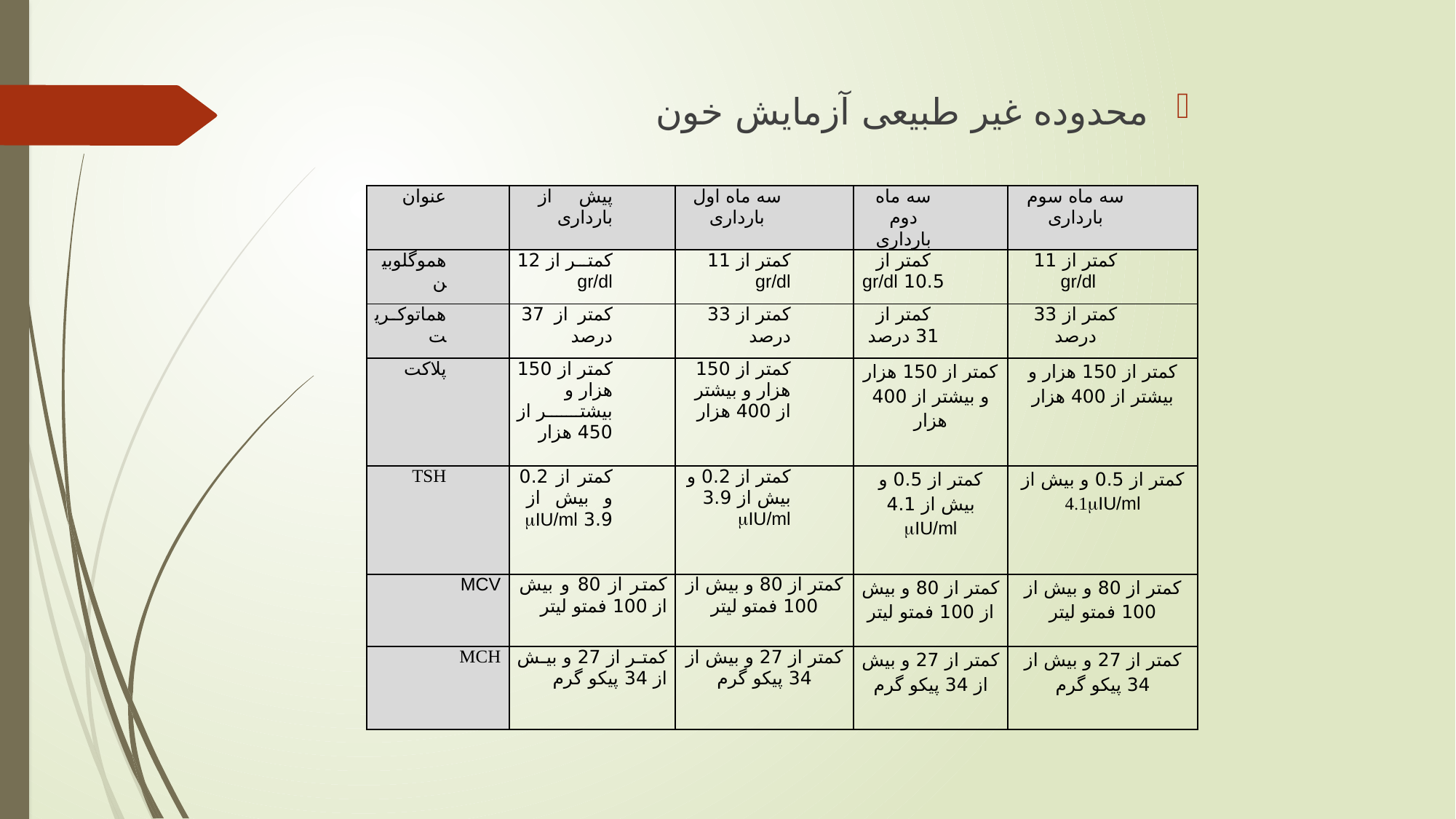

محدوده غیر طبیعی آزمایش خون

| عنوان | پیش از بارداری | سه ماه اول بارداری | سه ماه دوم بارداری | سه ماه سوم بارداری |
| --- | --- | --- | --- | --- |
| هموگلوبین | کمتر از 12 gr/dl | کمتر از 11 gr/dl | کمتر از 10.5 gr/dl | کمتر از 11 gr/dl |
| هماتوکریت | کمتر از 37 درصد | کمتر از 33 درصد | کمتر از 31 درصد | کمتر از 33 درصد |
| پلاکت | کمتر از 150 هزار و بیشتر از 450 هزار | کمتر از 150 هزار و بیشتر از 400 هزار | کمتر از 150 هزار و بیشتر از 400 هزار | کمتر از 150 هزار و بیشتر از 400 هزار |
| TSH | کمتر از 0.2 و بیش از 3.9 μIU/ml | کمتر از 0.2 و بیش از 3.9 μIU/ml | کمتر از 0.5 و بیش از 4.1 μIU/ml | کمتر از 0.5 و بیش از 4.1μIU/ml |
| MCV | کمتر از 80 و بیش از 100 فمتو لیتر | کمتر از 80 و بیش از 100 فمتو لیتر | کمتر از 80 و بیش از 100 فمتو لیتر | کمتر از 80 و بیش از 100 فمتو لیتر |
| MCH | کمتر از 27 و بیش از 34 پیکو گرم | کمتر از 27 و بیش از 34 پیکو گرم | کمتر از 27 و بیش از 34 پیکو گرم | کمتر از 27 و بیش از 34 پیکو گرم |